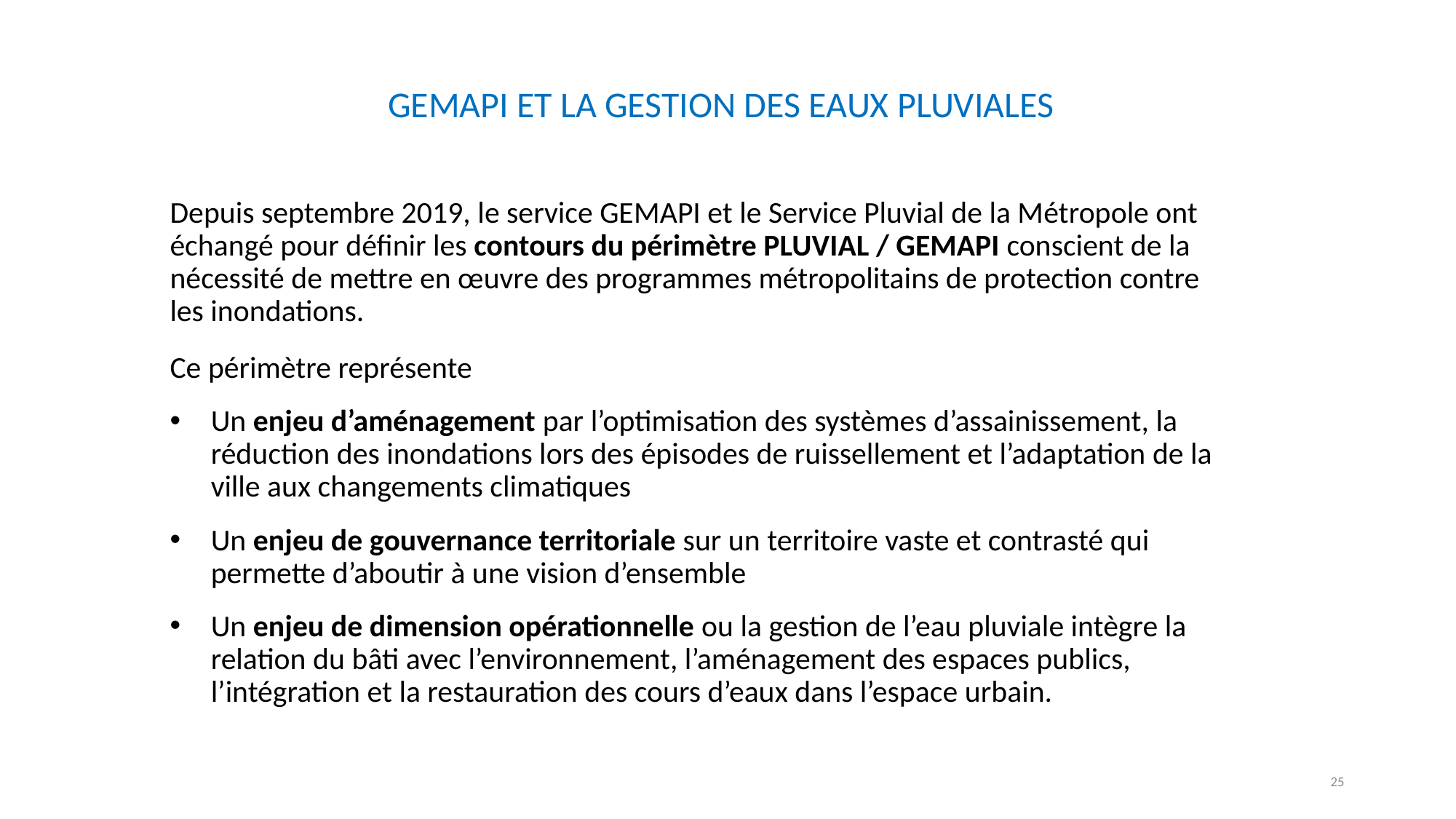

# GEMAPI ET LA GESTION DES EAUX PLUVIALES
Depuis septembre 2019, le service GEMAPI et le Service Pluvial de la Métropole ont échangé pour définir les contours du périmètre PLUVIAL / GEMAPI conscient de la nécessité de mettre en œuvre des programmes métropolitains de protection contre les inondations.
Ce périmètre représente
Un enjeu d’aménagement par l’optimisation des systèmes d’assainissement, la réduction des inondations lors des épisodes de ruissellement et l’adaptation de la ville aux changements climatiques
Un enjeu de gouvernance territoriale sur un territoire vaste et contrasté qui permette d’aboutir à une vision d’ensemble
Un enjeu de dimension opérationnelle ou la gestion de l’eau pluviale intègre la relation du bâti avec l’environnement, l’aménagement des espaces publics,  l’intégration et la restauration des cours d’eaux dans l’espace urbain.

25